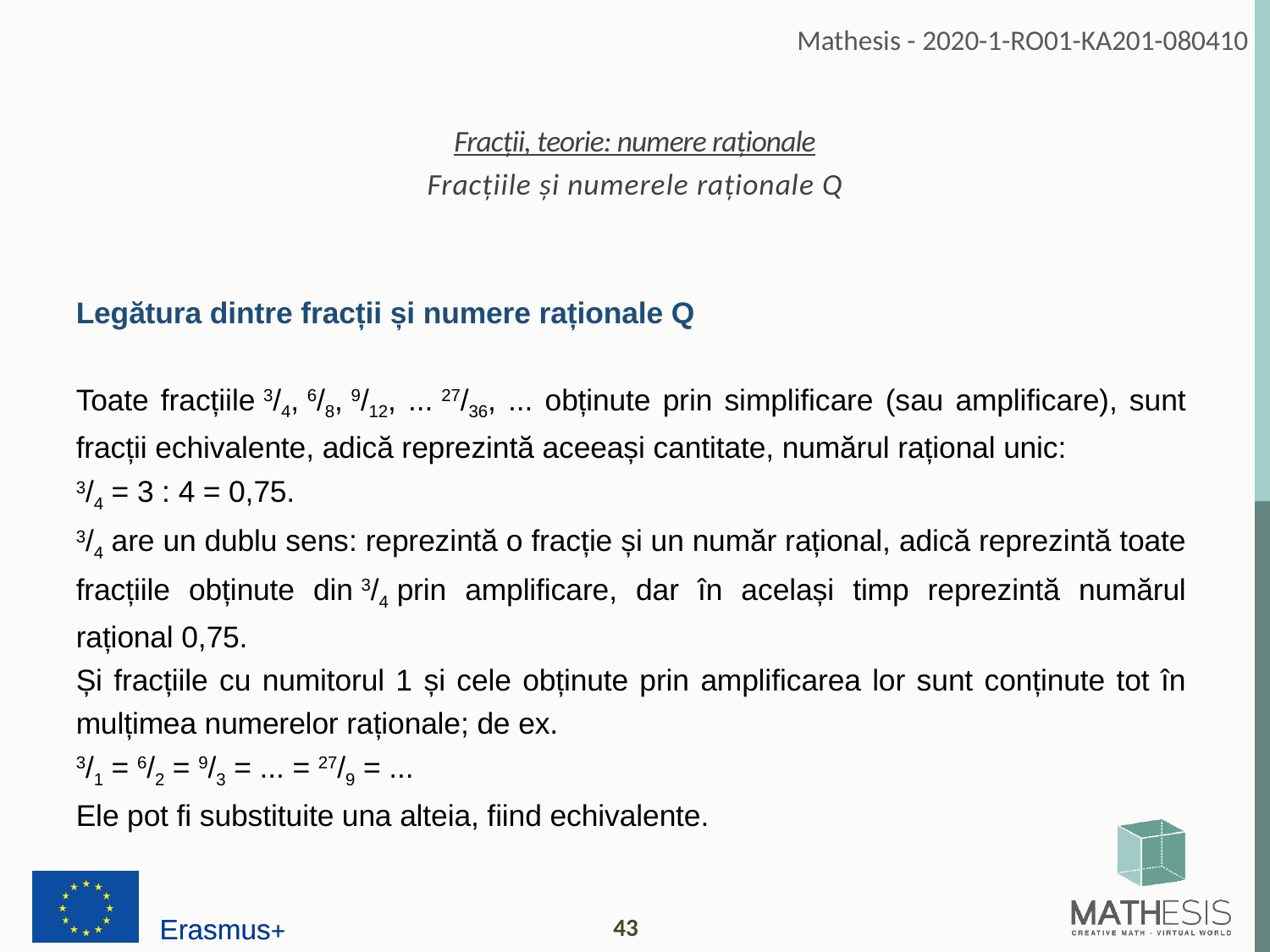

Fracții, teorie: numere raționale
Fracțiile și numerele raționale Q

Legătura dintre fracții și numere raționale Q

Toate fracțiile 3/4, 6/8, 9/12, ... 27/36, ... obținute prin simplificare (sau amplificare), sunt fracții echivalente, adică reprezintă aceeași cantitate, numărul rațional unic:
3/4 = 3 : 4 = 0,75.
3/4 are un dublu sens: reprezintă o fracție și un număr rațional, adică reprezintă toate fracțiile obținute din 3/4 prin amplificare, dar în același timp reprezintă numărul rațional 0,75.
Și fracțiile cu numitorul 1 și cele obținute prin amplificarea lor sunt conținute tot în mulțimea numerelor raționale; de ex.
3/1 = 6/2 = 9/3 = ... = 27/9 = ...
Ele pot fi substituite una alteia, fiind echivalente.